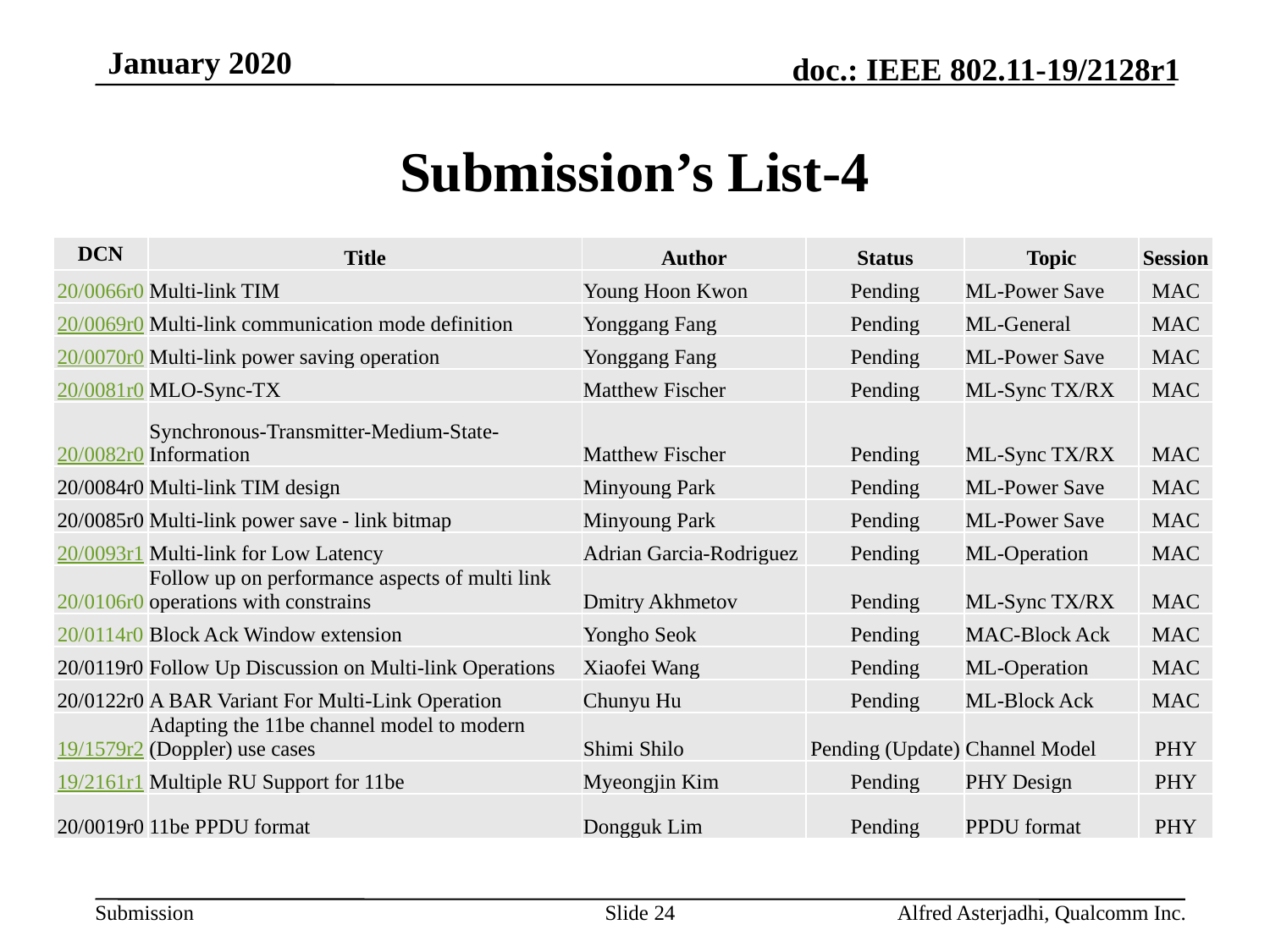

January 2020
# Submission’s List-4
| DCN | Title | Author | Status | Topic | Session |
| --- | --- | --- | --- | --- | --- |
| 20/0066r0 | Multi-link TIM | Young Hoon Kwon | Pending | ML-Power Save | MAC |
| 20/0069r0 | Multi-link communication mode definition | Yonggang Fang | Pending | ML-General | MAC |
| 20/0070r0 | Multi-link power saving operation | Yonggang Fang | Pending | ML-Power Save | MAC |
| 20/0081r0 | MLO-Sync-TX | Matthew Fischer | Pending | ML-Sync TX/RX | MAC |
| 20/0082r0 | Synchronous-Transmitter-Medium-State-Information | Matthew Fischer | Pending | ML-Sync TX/RX | MAC |
| 20/0084r0 | Multi-link TIM design | Minyoung Park | Pending | ML-Power Save | MAC |
| 20/0085r0 | Multi-link power save - link bitmap | Minyoung Park | Pending | ML-Power Save | MAC |
| 20/0093r1 | Multi-link for Low Latency | Adrian Garcia-Rodriguez | Pending | ML-Operation | MAC |
| 20/0106r0 | Follow up on performance aspects of multi link operations with constrains | Dmitry Akhmetov | Pending | ML-Sync TX/RX | MAC |
| 20/0114r0 | Block Ack Window extension | Yongho Seok | Pending | MAC-Block Ack | MAC |
| 20/0119r0 | Follow Up Discussion on Multi-link Operations | Xiaofei Wang | Pending | ML-Operation | MAC |
| 20/0122r0 | A BAR Variant For Multi-Link Operation | Chunyu Hu | Pending | ML-Block Ack | MAC |
| 19/1579r2 | Adapting the 11be channel model to modern (Doppler) use cases | Shimi Shilo | Pending (Update) | Channel Model | PHY |
| 19/2161r1 | Multiple RU Support for 11be | Myeongjin Kim | Pending | PHY Design | PHY |
| 20/0019r0 | 11be PPDU format | Dongguk Lim | Pending | PPDU format | PHY |
Slide 24
Alfred Asterjadhi, Qualcomm Inc.